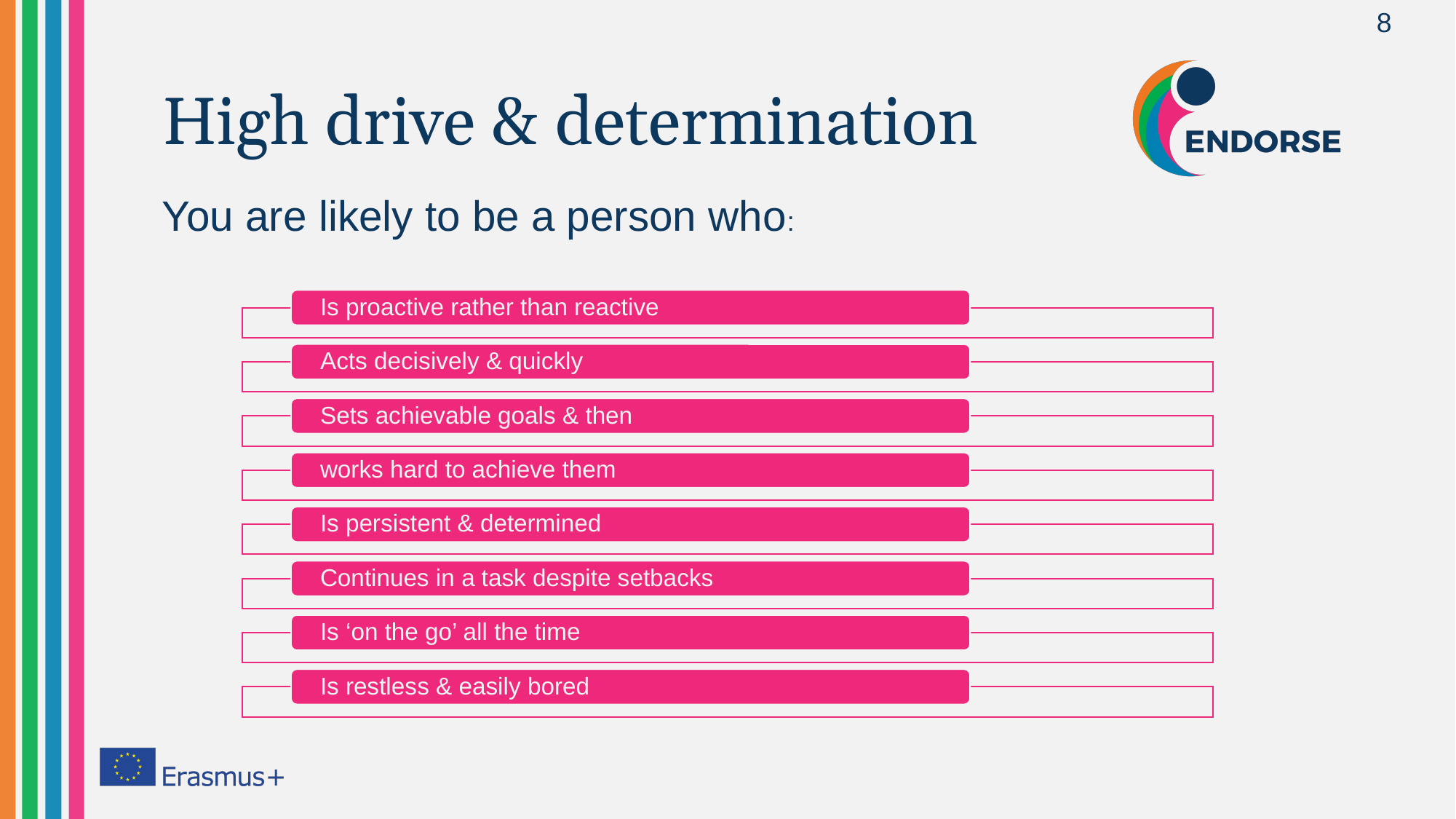

8
# High drive & determination
You are likely to be a person who:
Is proactive rather than reactive
Acts decisively & quickly
Sets achievable goals & then
works hard to achieve them
Is persistent & determined
Continues in a task despite setbacks
Is ‘on the go’ all the time
Is restless & easily bored